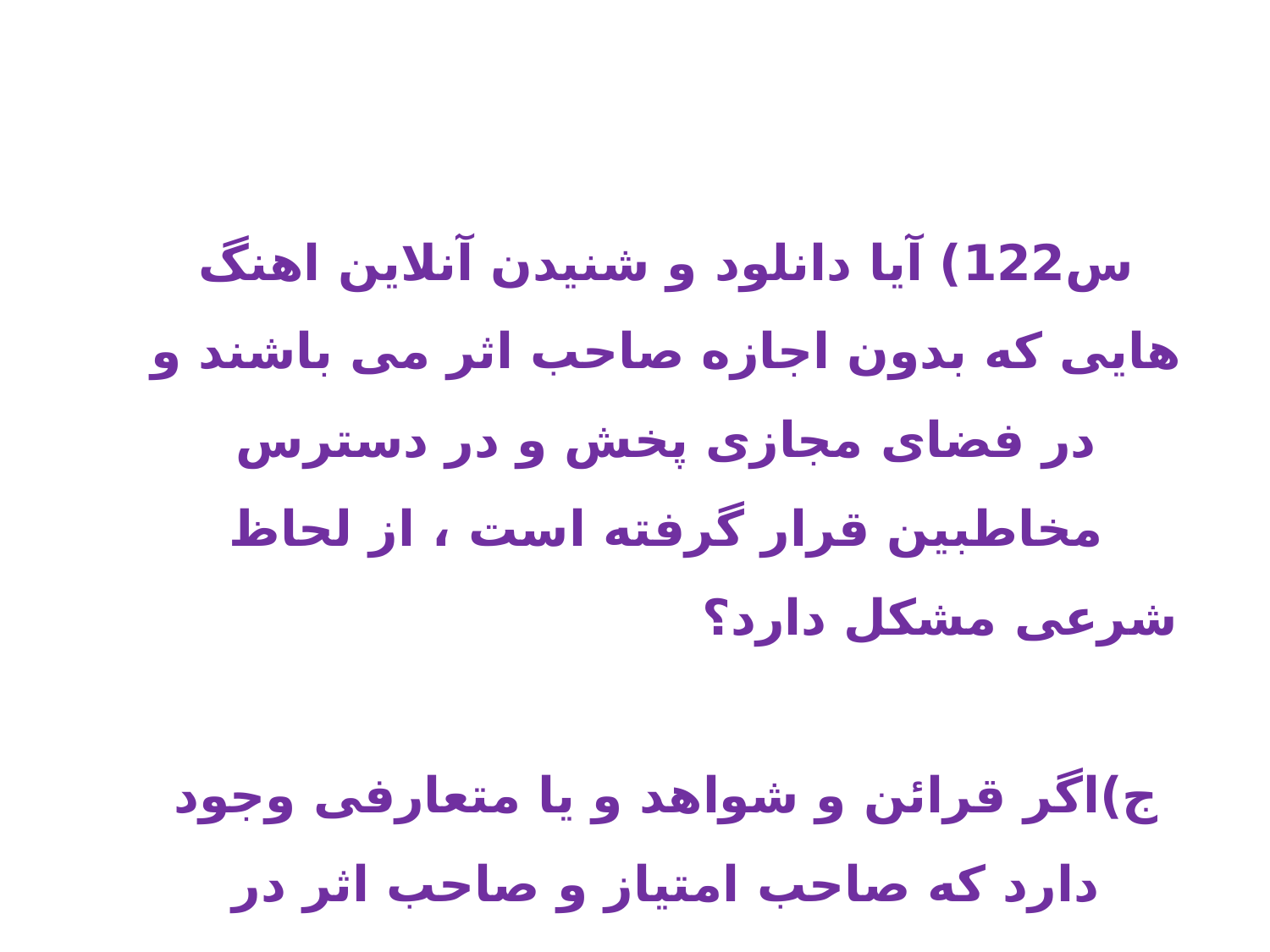

س122) آیا دانلود و شنیدن آنلاین اهنگ هایی که بدون اجازه صاحب اثر می باشند و در فضای مجازی پخش و در دسترس مخاطبین قرار گرفته است ، از لحاظ شرعی مشکل دارد؟                                                                                          ج)اگر قرائن و شواهد و یا متعارفی وجود دارد که صاحب امتیاز و صاحب اثر در خصوص دانلود در فضای مجازی رضایت دارد اشکال ندارد والا از کپی برداری بنابر احتیاط خود داری کنید.